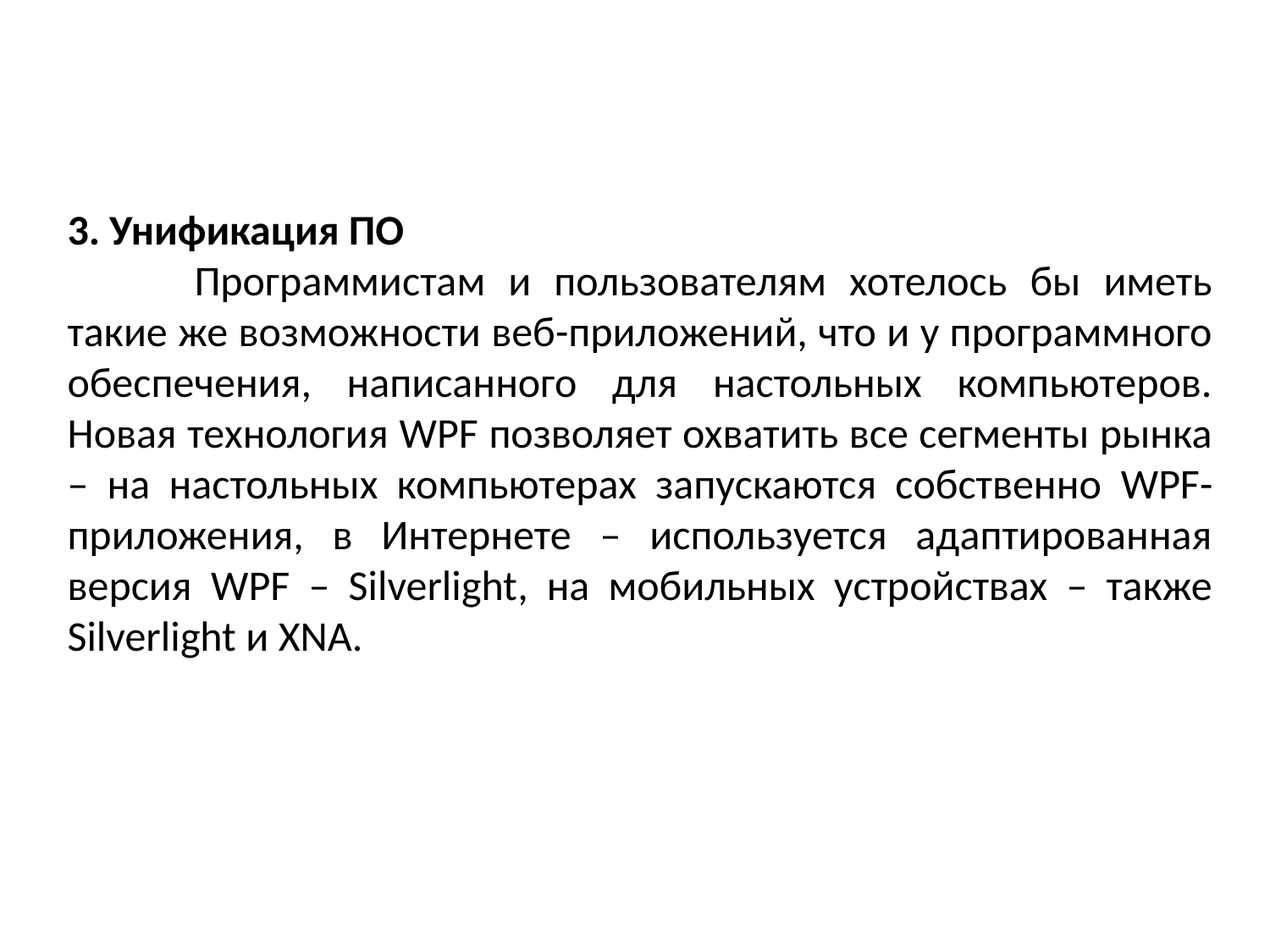

3. Унификация ПО
	Программистам и пользователям хотелось бы иметь такие же возможности веб-приложений, что и у программного обеспечения, написанного для настольных компьютеров. Новая технология WPF позволяет охватить все сегменты рынка – на настольных компьютерах запускаются собственно WPF-приложения, в Интернете – используется адаптированная версия WPF – Silverlight, на мобильных устройствах – также Silverlight и XNA.